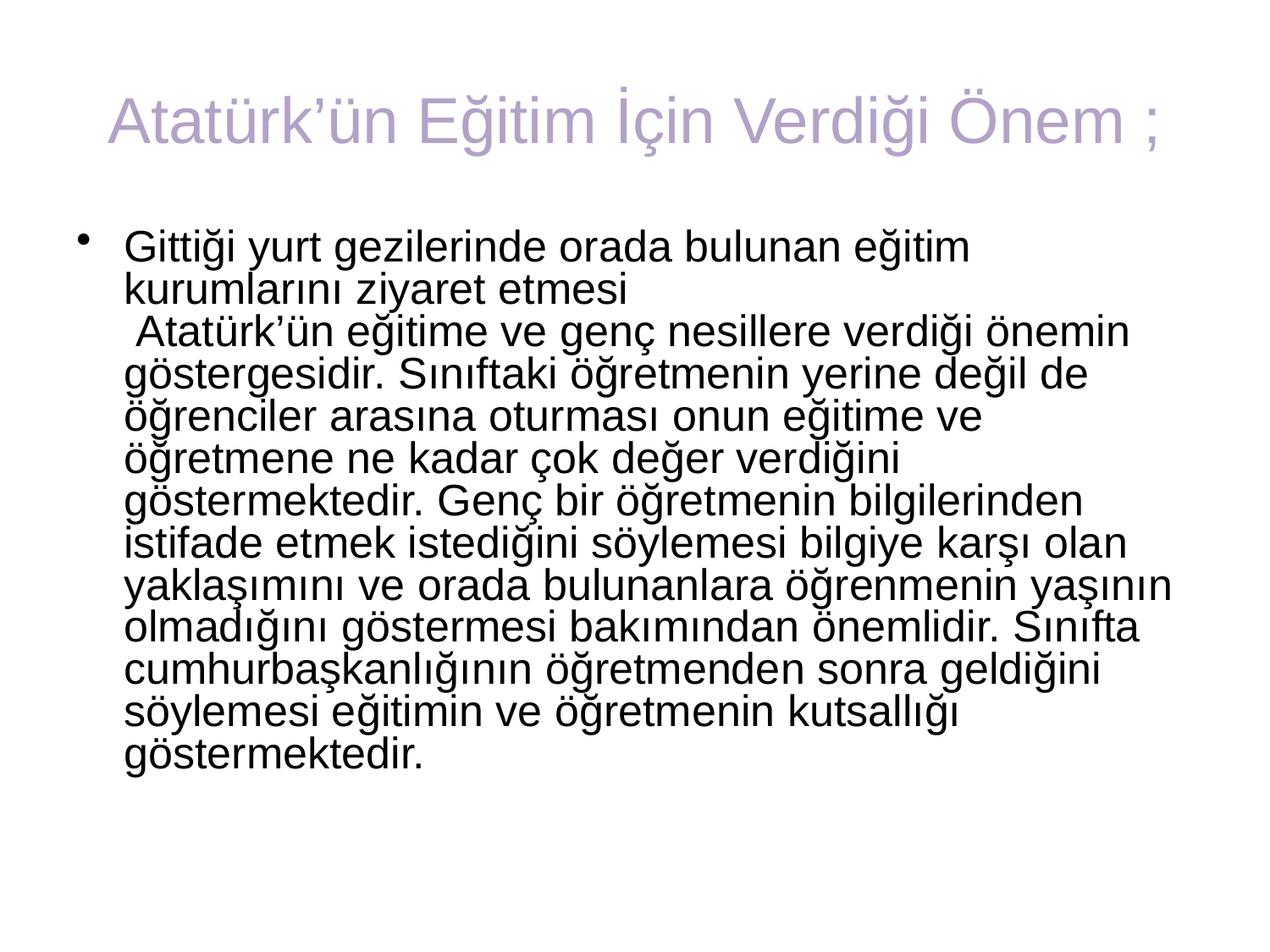

Atatürk’ün Eğitim İçin Verdiği Önem ;
Gittiği yurt gezilerinde orada bulunan eğitim kurumlarını ziyaret etmesi
 Atatürk’ün eğitime ve genç nesillere verdiği önemin göstergesidir. Sınıftaki öğretmenin yerine değil de öğrenciler arasına oturması onun eğitime ve öğretmene ne kadar çok değer verdiğini göstermektedir. Genç bir öğretmenin bilgilerinden istifade etmek istediğini söylemesi bilgiye karşı olan yaklaşımını ve orada bulunanlara öğrenmenin yaşının olmadığını göstermesi bakımından önemlidir. Sınıfta cumhurbaşkanlığının öğretmenden sonra geldiğini söylemesi eğitimin ve öğretmenin kutsallığı göstermektedir.